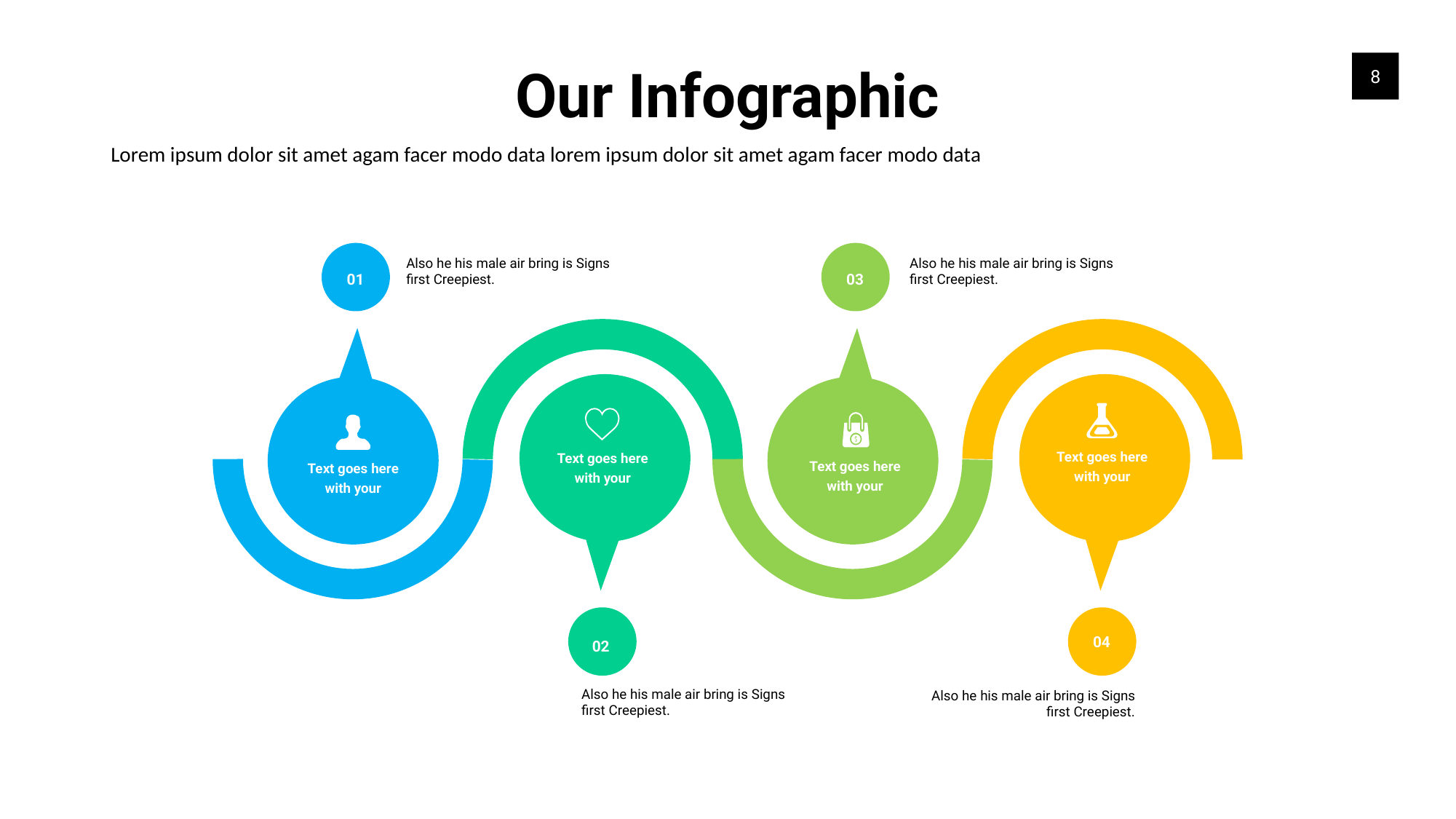

Our Infographic
8
Lorem ipsum dolor sit amet agam facer modo data lorem ipsum dolor sit amet agam facer modo data

Also he his male air bring is Signs first Creepiest.
Also he his male air bring is Signs first Creepiest.
01
03

Text goes here with your
Text goes here with your
Text goes here with your
Text goes here with your

04
02
Also he his male air bring is Signs first Creepiest.
Also he his male air bring is Signs first Creepiest.